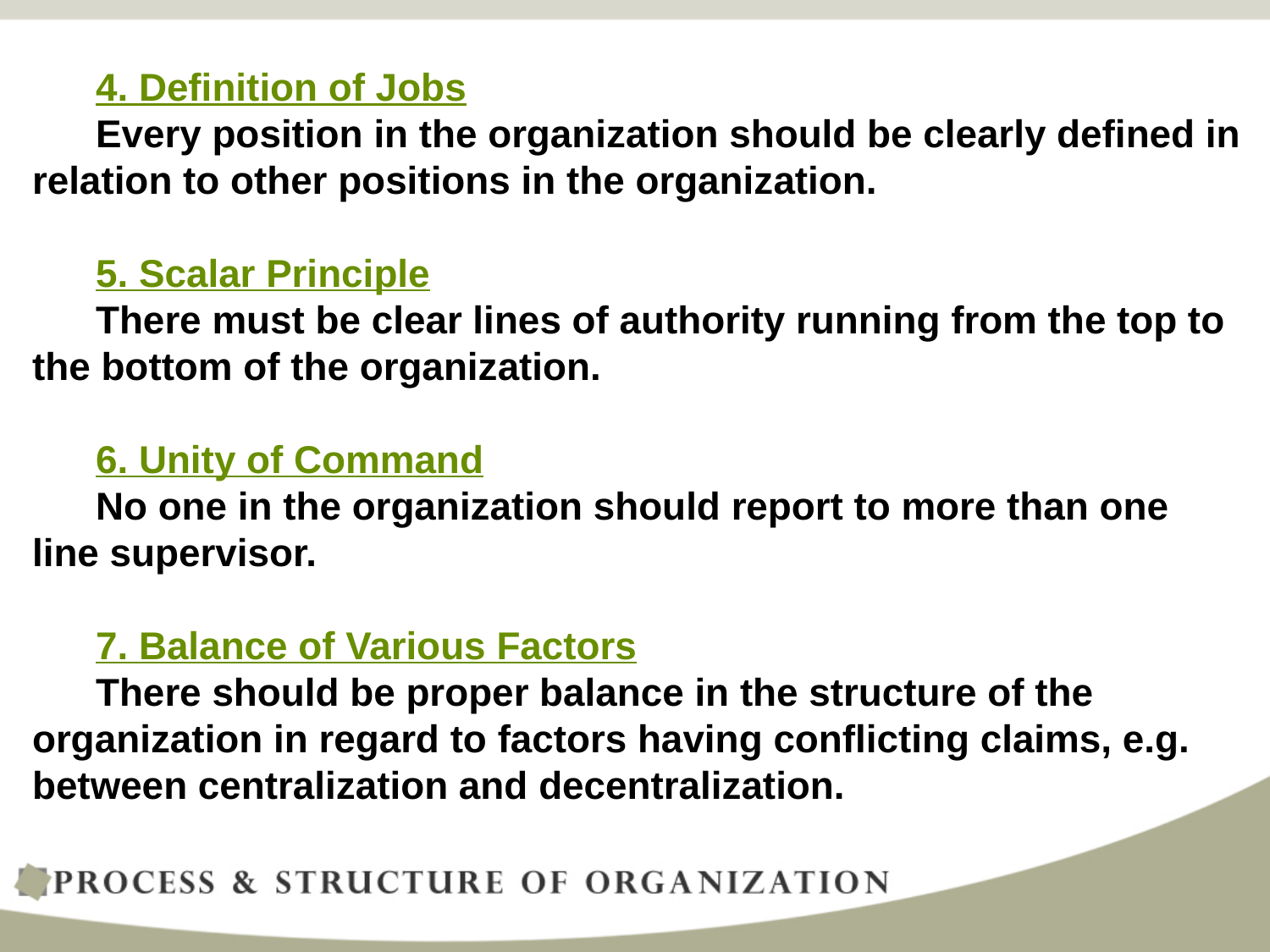

4. Definition of Jobs
Every position in the organization should be clearly defined in relation to other positions in the organization.

5. Scalar Principle
There must be clear lines of authority running from the top to the bottom of the organization.

6. Unity of Command
No one in the organization should report to more than one line supervisor.

7. Balance of Various Factors
There should be proper balance in the structure of the organization in regard to factors having conflicting claims, e.g. between centralization and decentralization.